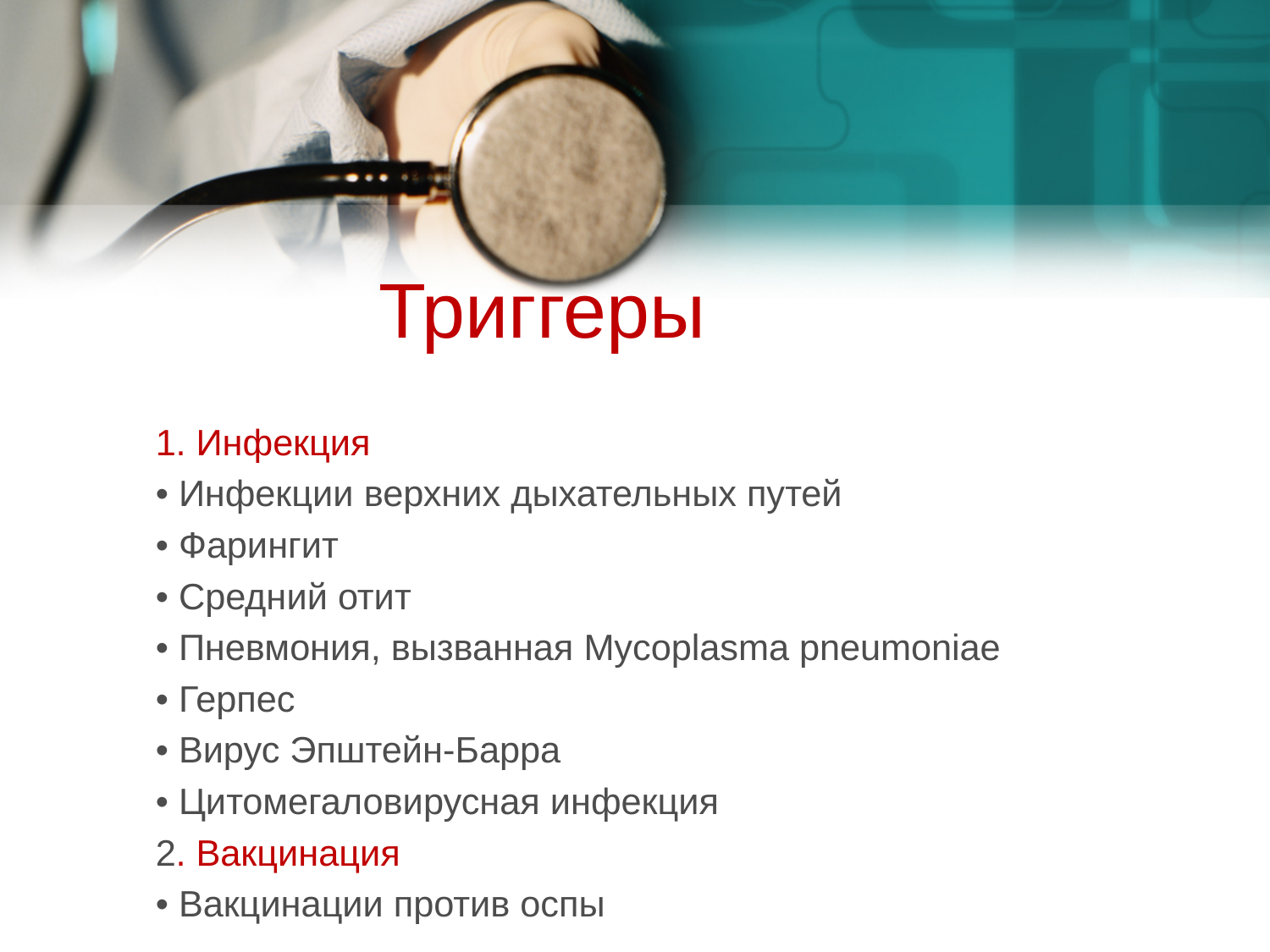

# Триггеры
1. Инфекция
• Инфекции верхних дыхательных путей
• Фарингит
• Средний отит
• Пневмония, вызванная Mycoplasma pneumoniae
• Герпес
• Вирус Эпштейн-Барра
• Цитомегаловирусная инфекция
2. Вакцинация
• Вакцинации против оспы